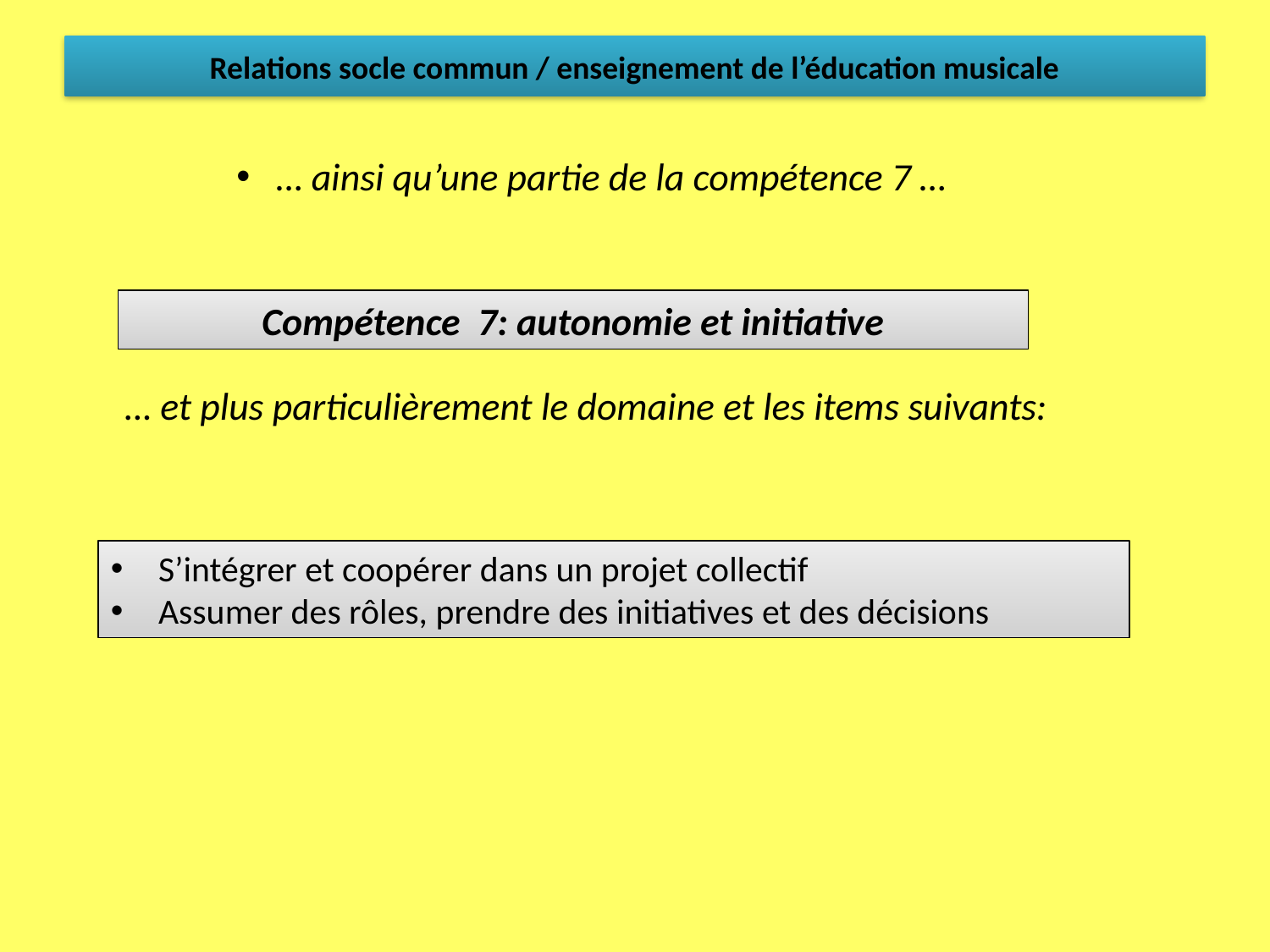

Relations socle commun / enseignement de l’éducation musicale
… ainsi qu’une partie de la compétence 7 …
Compétence  7: autonomie et initiative
… et plus particulièrement le domaine et les items suivants:
S’intégrer et coopérer dans un projet collectif
Assumer des rôles, prendre des initiatives et des décisions